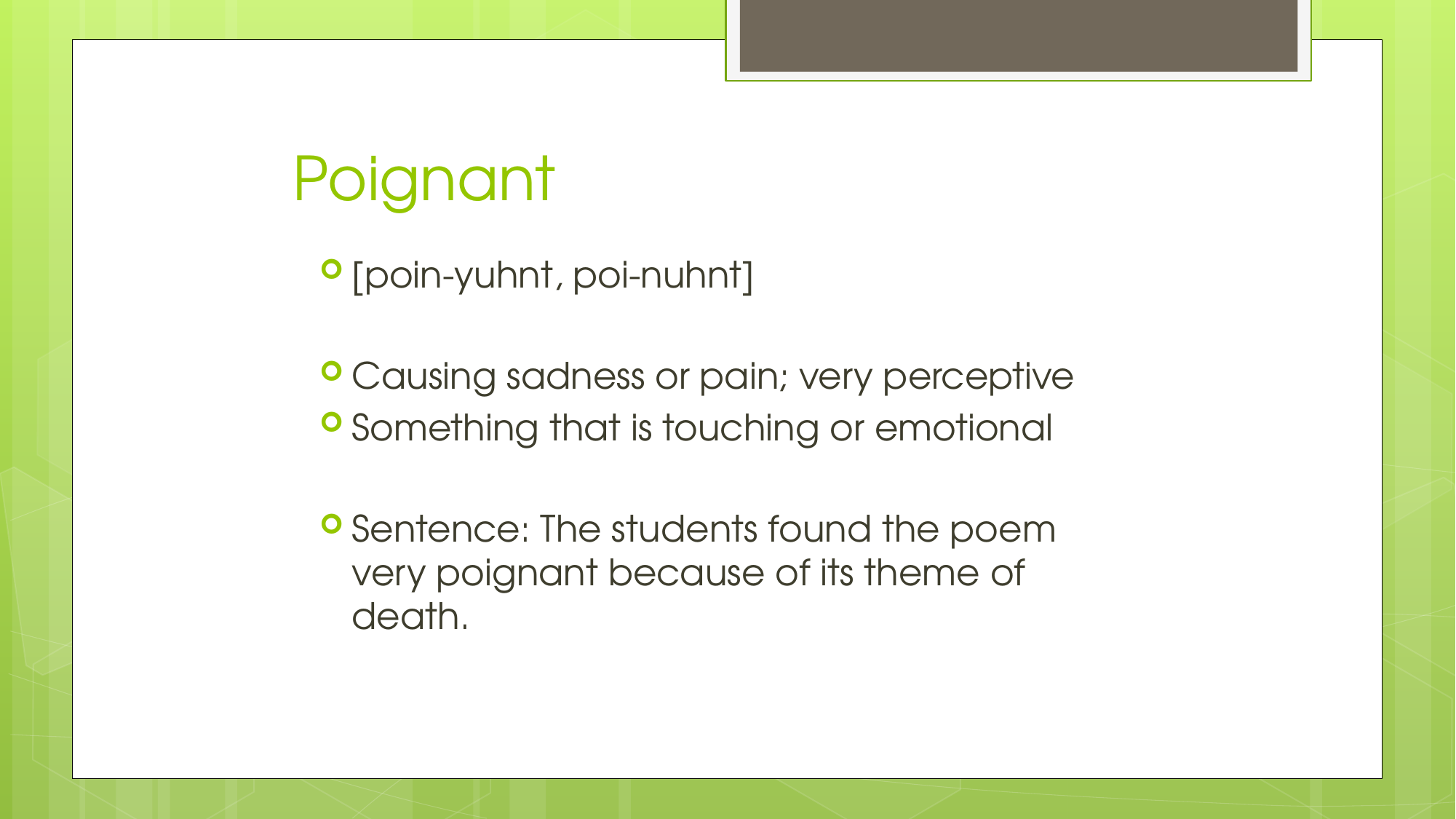

# Poignant
[poin-yuhnt, poi-nuhnt]

Causing sadness or pain; very perceptive
Something that is touching or emotional

Sentence: The students found the poem very poignant because of its theme of death.